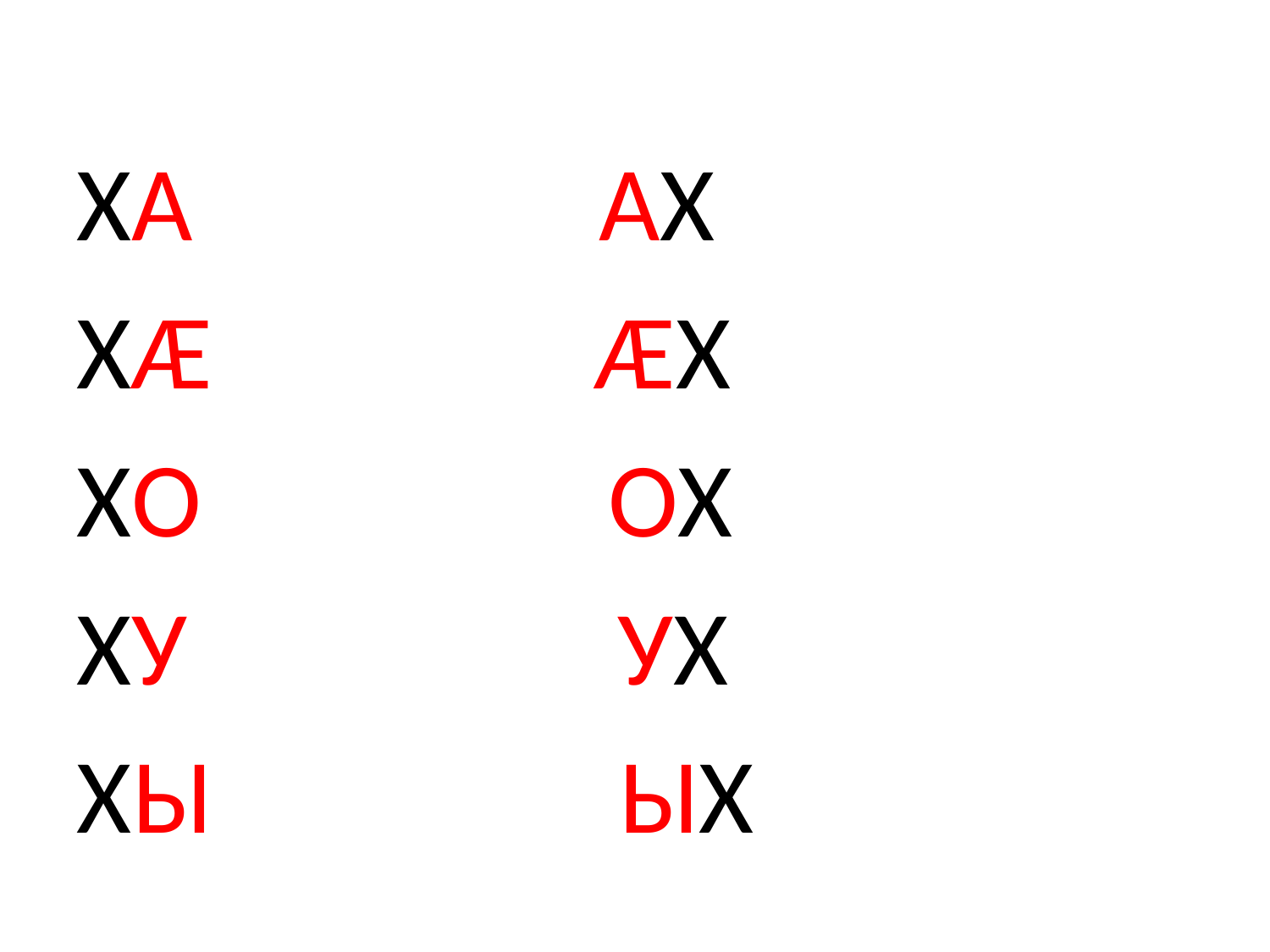

#
ХА                 АХ
ХӔ                ӔХ
ХО                 ОХ
ХУ                  УХ
ХЫ                 ЫХ